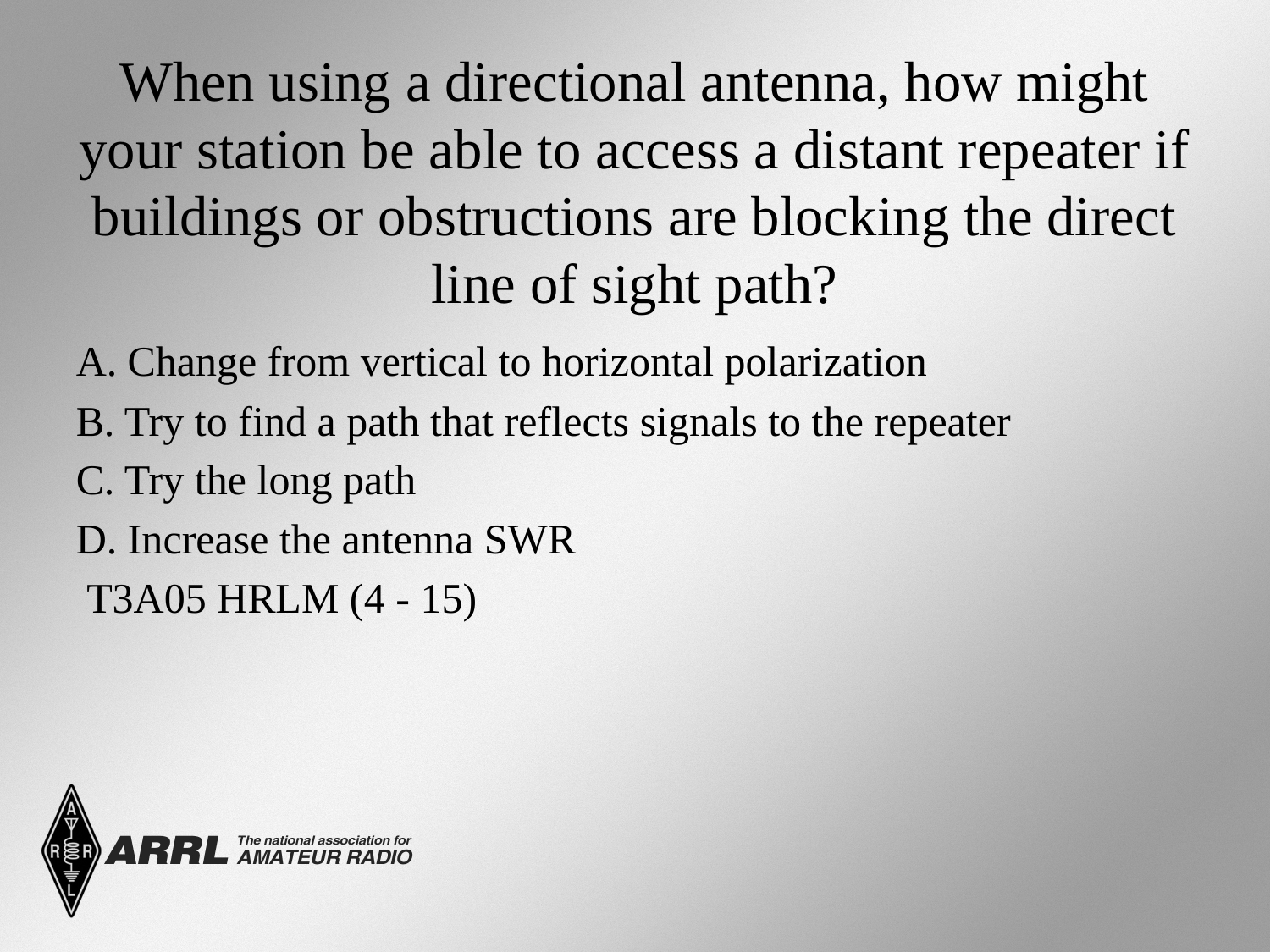

# When using a directional antenna, how might your station be able to access a distant repeater if buildings or obstructions are blocking the direct line of sight path?
A. Change from vertical to horizontal polarization
B. Try to find a path that reflects signals to the repeater
C. Try the long path
D. Increase the antenna SWR
 T3A05 HRLM (4 - 15)